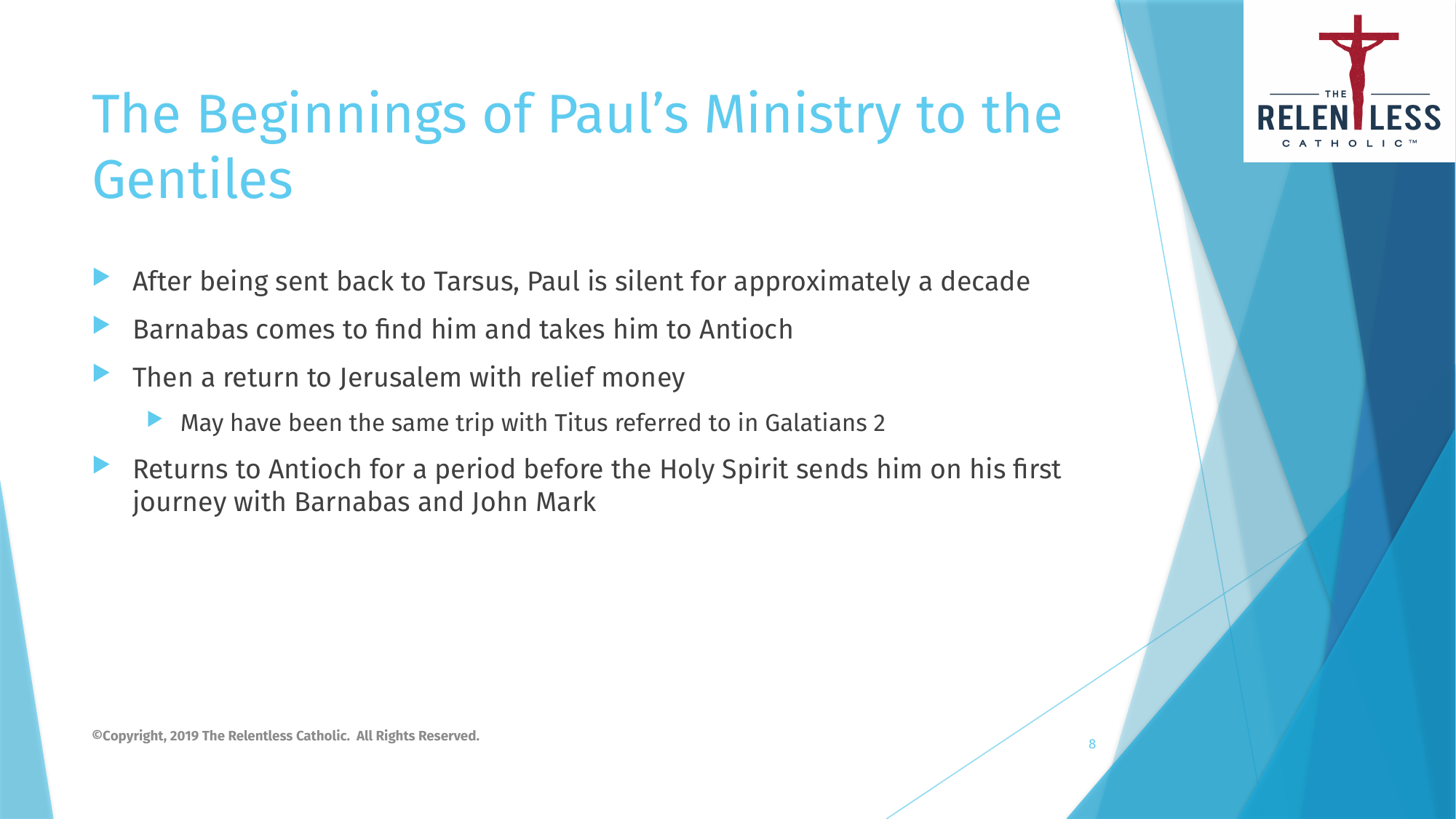

# The Beginnings of Paul’s Ministry to the Gentiles
After being sent back to Tarsus, Paul is silent for approximately a decade
Barnabas comes to find him and takes him to Antioch
Then a return to Jerusalem with relief money
May have been the same trip with Titus referred to in Galatians 2
Returns to Antioch for a period before the Holy Spirit sends him on his first journey with Barnabas and John Mark

©Copyright, 2019 The Relentless Catholic.  All Rights Reserved.

8